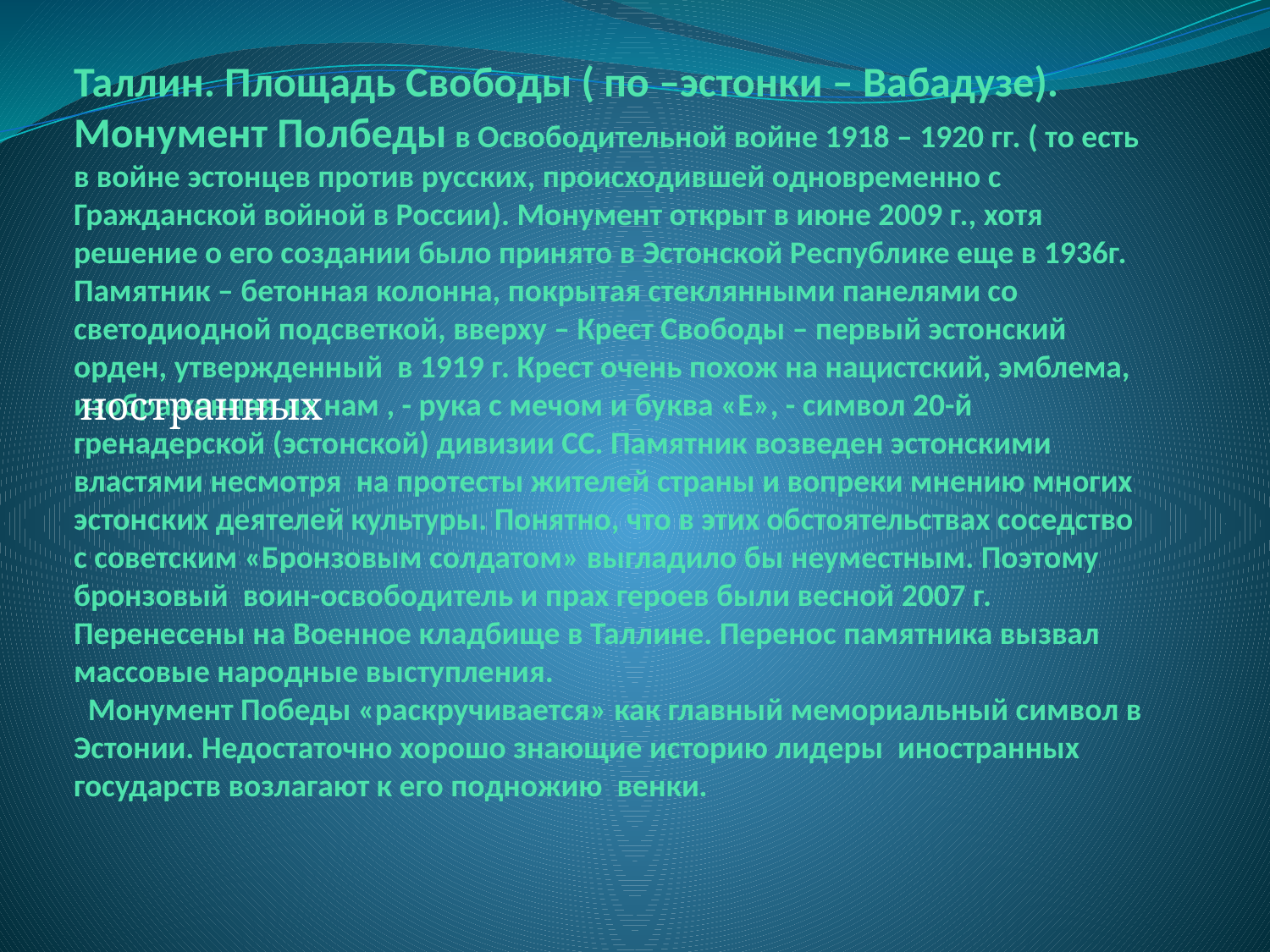

# Таллин. Площадь Свободы ( по –эстонки – Вабадузе). Монумент Полбеды в Освободительной войне 1918 – 1920 гг. ( то есть в войне эстонцев против русских, происходившей одновременно с Гражданской войной в России). Монумент открыт в июне 2009 г., хотя решение о его создании было принято в Эстонской Республике еще в 1936г. Памятник – бетонная колонна, покрытая стеклянными панелями со светодиодной подсветкой, вверху – Крест Свободы – первый эстонский орден, утвержденный  в 1919 г. Крест очень похож на нацистский, эмблема, изображенная на нам , - рука с мечом и буква «Е», - символ 20-й гренадерской (эстонской) дивизии СС. Памятник возведен эстонскими властями несмотря  на протесты жителей страны и вопреки мнению многих эстонских деятелей культуры. Понятно, что в этих обстоятельствах соседство с советским «Бронзовым солдатом» выгладило бы неуместным. Поэтому бронзовый  воин-освободитель и прах героев были весной 2007 г. Перенесены на Военное кладбище в Таллине. Перенос памятника вызвал массовые народные выступления. Монумент Победы «раскручивается» как главный мемориальный символ в Эстонии. Недостаточно хорошо знающие историю лидеры  иностранных государств возлагают к его подножию  венки.
ностранных